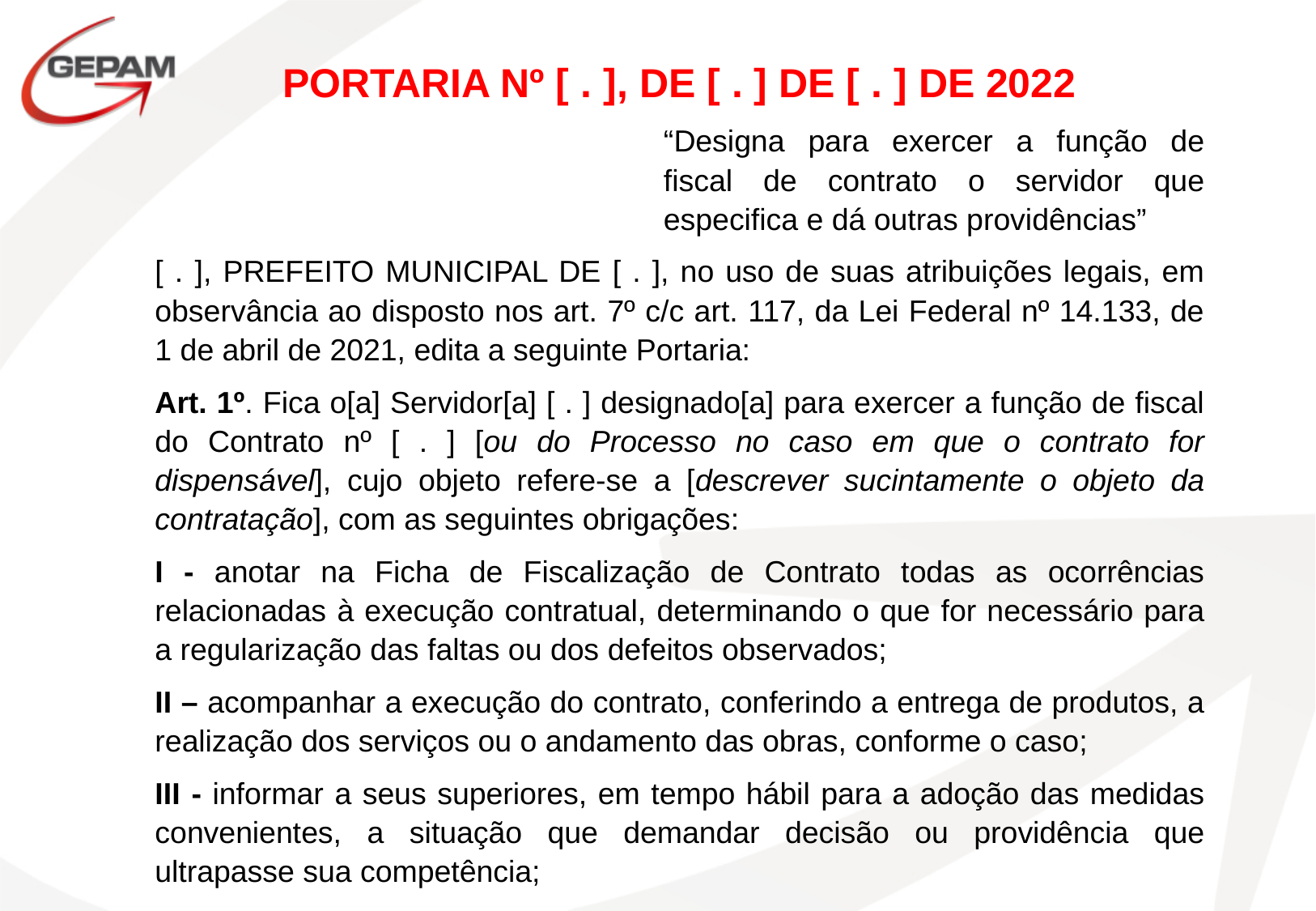

PORTARIA Nº [ . ], DE [ . ] DE [ . ] DE 2022
“Designa para exercer a função de fiscal de contrato o servidor que especifica e dá outras providências”
[ . ], Prefeito Municipal de [ . ], no uso de suas atribuições legais, em observância ao disposto nos art. 7º c/c art. 117, da Lei Federal nº 14.133, de 1 de abril de 2021, edita a seguinte Portaria:
Art. 1º. Fica o[a] Servidor[a] [ . ] designado[a] para exercer a função de fiscal do Contrato nº [ . ] [ou do Processo no caso em que o contrato for dispensável], cujo objeto refere-se a [descrever sucintamente o objeto da contratação], com as seguintes obrigações:
I - anotar na Ficha de Fiscalização de Contrato todas as ocorrências relacionadas à execução contratual, determinando o que for necessário para a regularização das faltas ou dos defeitos observados;
II – acompanhar a execução do contrato, conferindo a entrega de produtos, a realização dos serviços ou o andamento das obras, conforme o caso;
III - informar a seus superiores, em tempo hábil para a adoção das medidas convenientes, a situação que demandar decisão ou providência que ultrapasse sua competência;